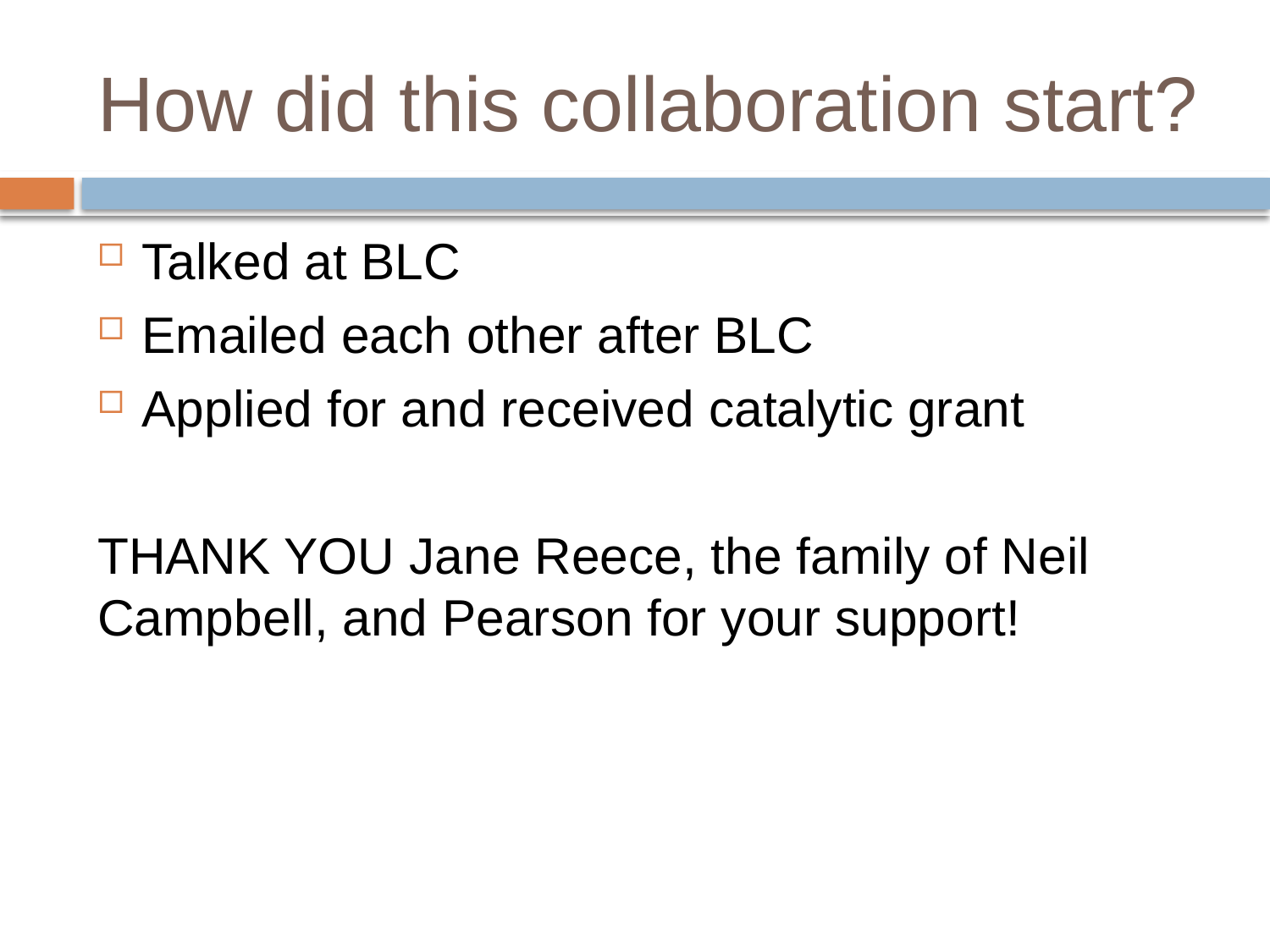

# How did this collaboration start?
Talked at BLC
Emailed each other after BLC
Applied for and received catalytic grant

THANK YOU Jane Reece, the family of Neil Campbell, and Pearson for your support!